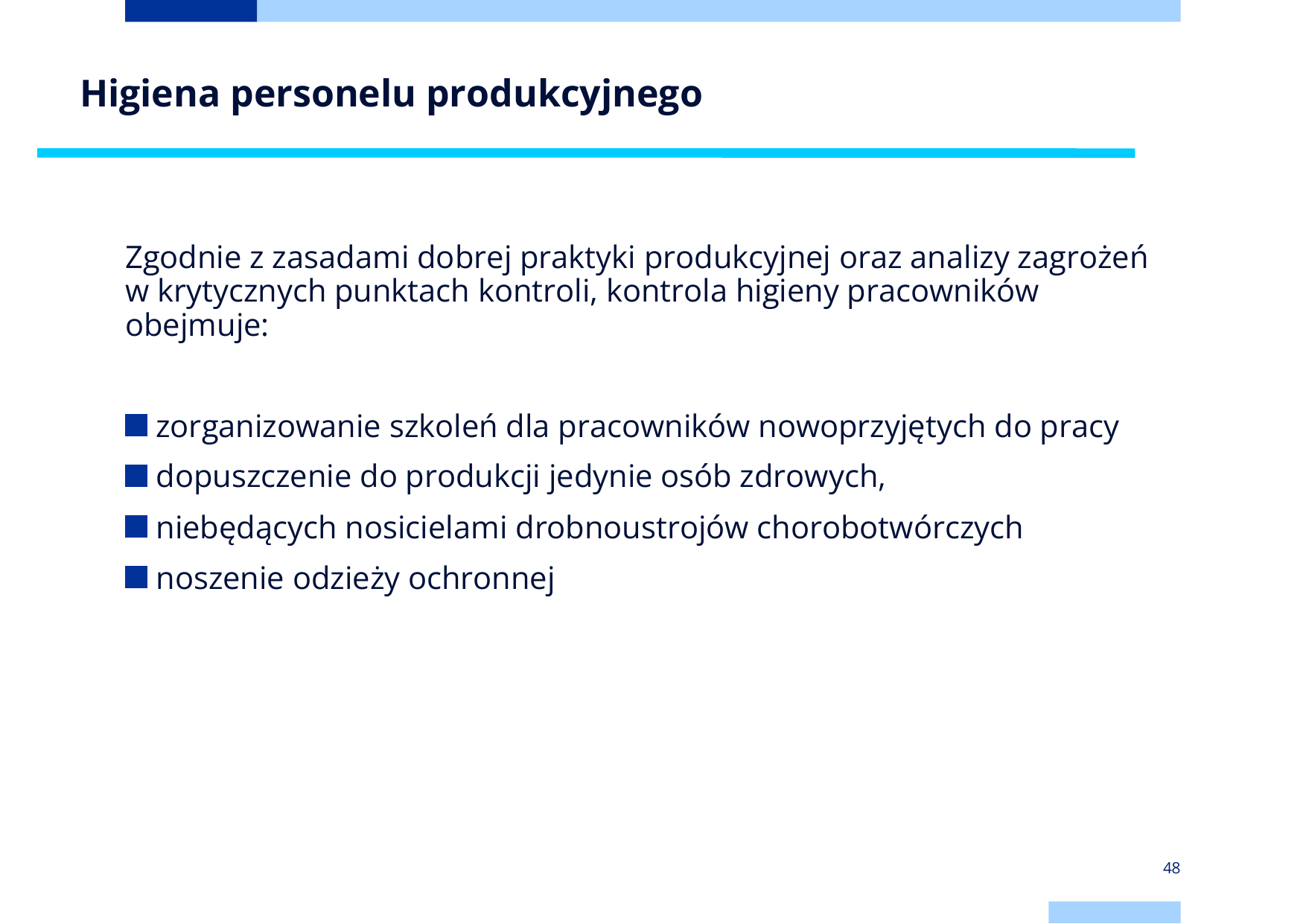

# Higiena personelu produkcyjnego

Zgodnie z zasadami dobrej praktyki produkcyjnej oraz analizy zagrożeń w krytycznych punktach kontroli, kontrola higieny pracowników obejmuje:

zorganizowanie szkoleń dla pracowników nowoprzyjętych do pracy
dopuszczenie do produkcji jedynie osób zdrowych,
niebędących nosicielami drobnoustrojów chorobotwórczych
noszenie odzieży ochronnej

48